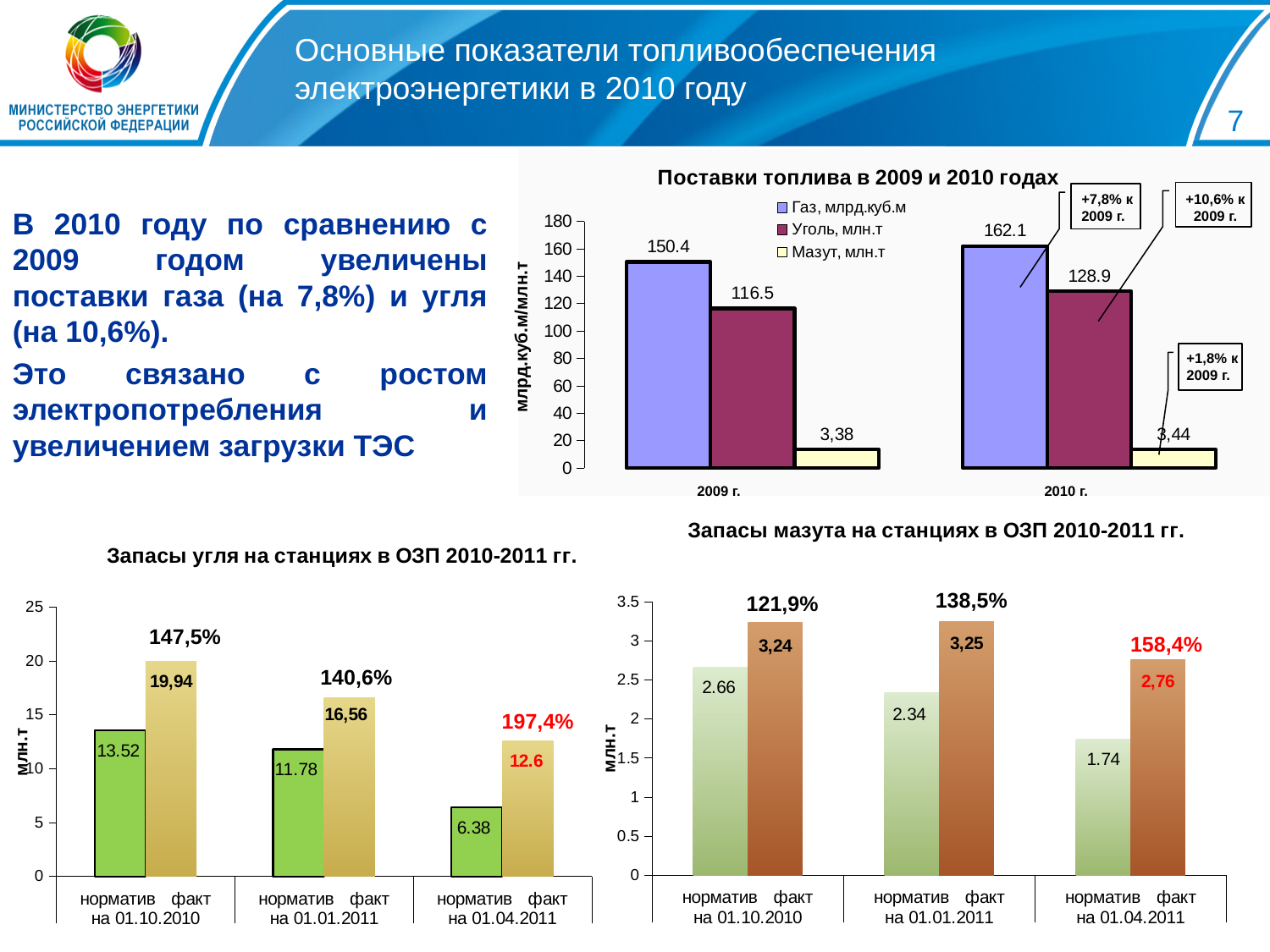

7
Основные показатели топливообеспечения электроэнергетики в 2010 году

### Chart: Поставки топлива в 2009 и 2010 годах

| Category | Газ, млрд.куб.м | Уголь, млн.т | Мазут, млн.т |
|---|---|---|---|
| 2009 г. | 150.4 | 116.5 | 13.38 |
| 2010 г. | 162.1 | 128.9 | 13.44 |

+7,8% к  2009 г.
+10,6% к 2009 г.
В 2010 году по сравнению с 2009 годом увеличены поставки газа (на 7,8%) и угля (на 10,6%).
Это связано с ростом электропотребления и увеличением загрузки ТЭС
млрд.куб.м/млн.т
+1,8% к 2009 г.

2009 г.
2010 г.

### Chart: Запасы мазута на станциях в ОЗП 2010-2011 гг.

| Category |  |  |
|---|---|---|
| норматив   факт | 2.66 | 3.24 |
| норматив   факт | 2.34 | 3.25 |
| норматив   факт | 1.7400000000000033 | 2.7600000000000002 |

### Chart: Запасы угля на станциях в ОЗП 2010-2011 гг.

| Category |  |  |
|---|---|---|
| норматив   факт | 13.52 | 19.939999999999987 |
| норматив   факт | 11.78 | 16.56 |
| норматив   факт | 6.38 | 12.6 |
138,5%
121,9%
147,5%
158,4%
140,6%
197,4%